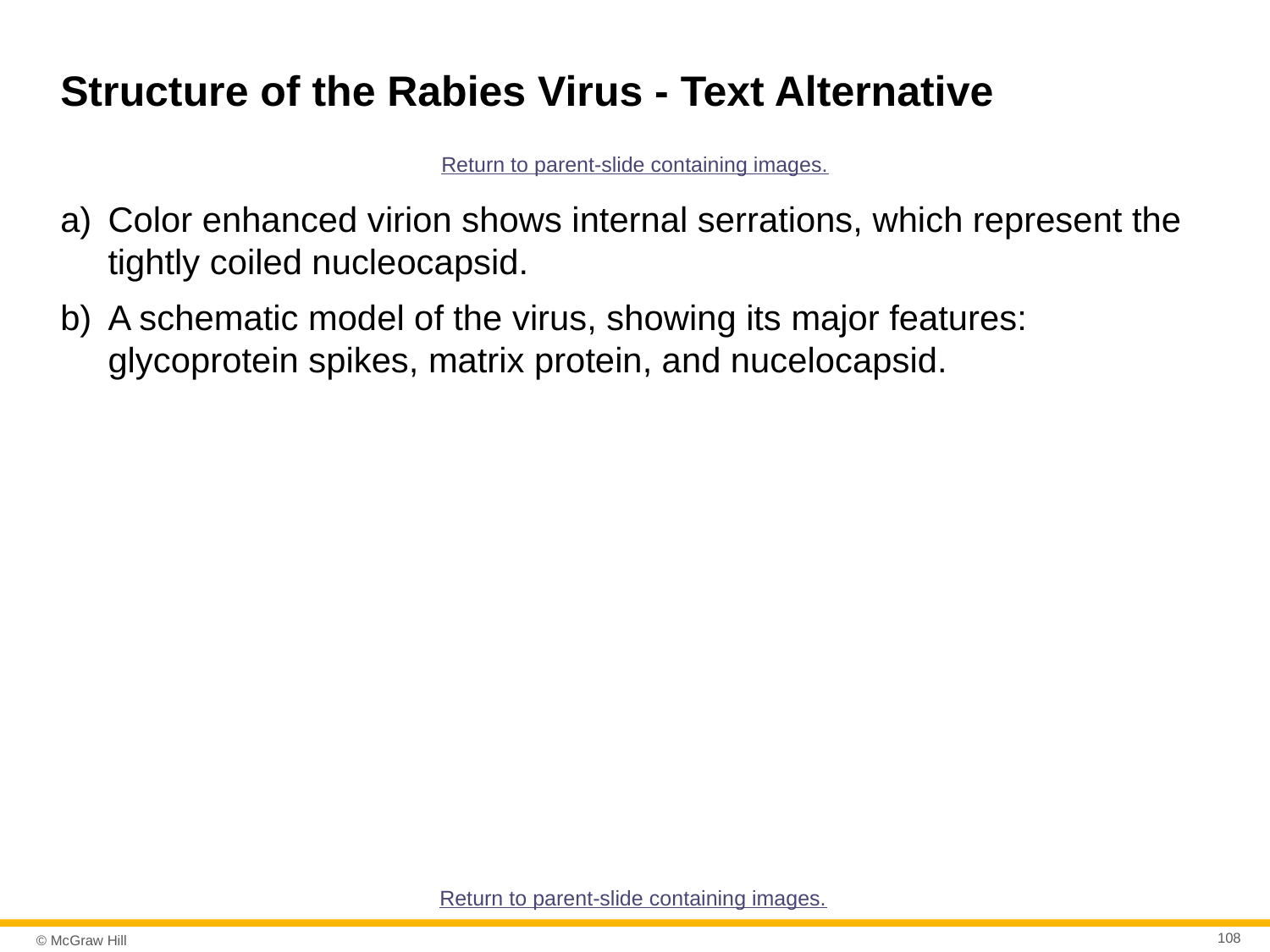

# Structure of the Rabies Virus - Text Alternative
Return to parent-slide containing images.
Color enhanced virion shows internal serrations, which represent the tightly coiled nucleocapsid.
A schematic model of the virus, showing its major features: glycoprotein spikes, matrix protein, and nucelocapsid.
Return to parent-slide containing images.